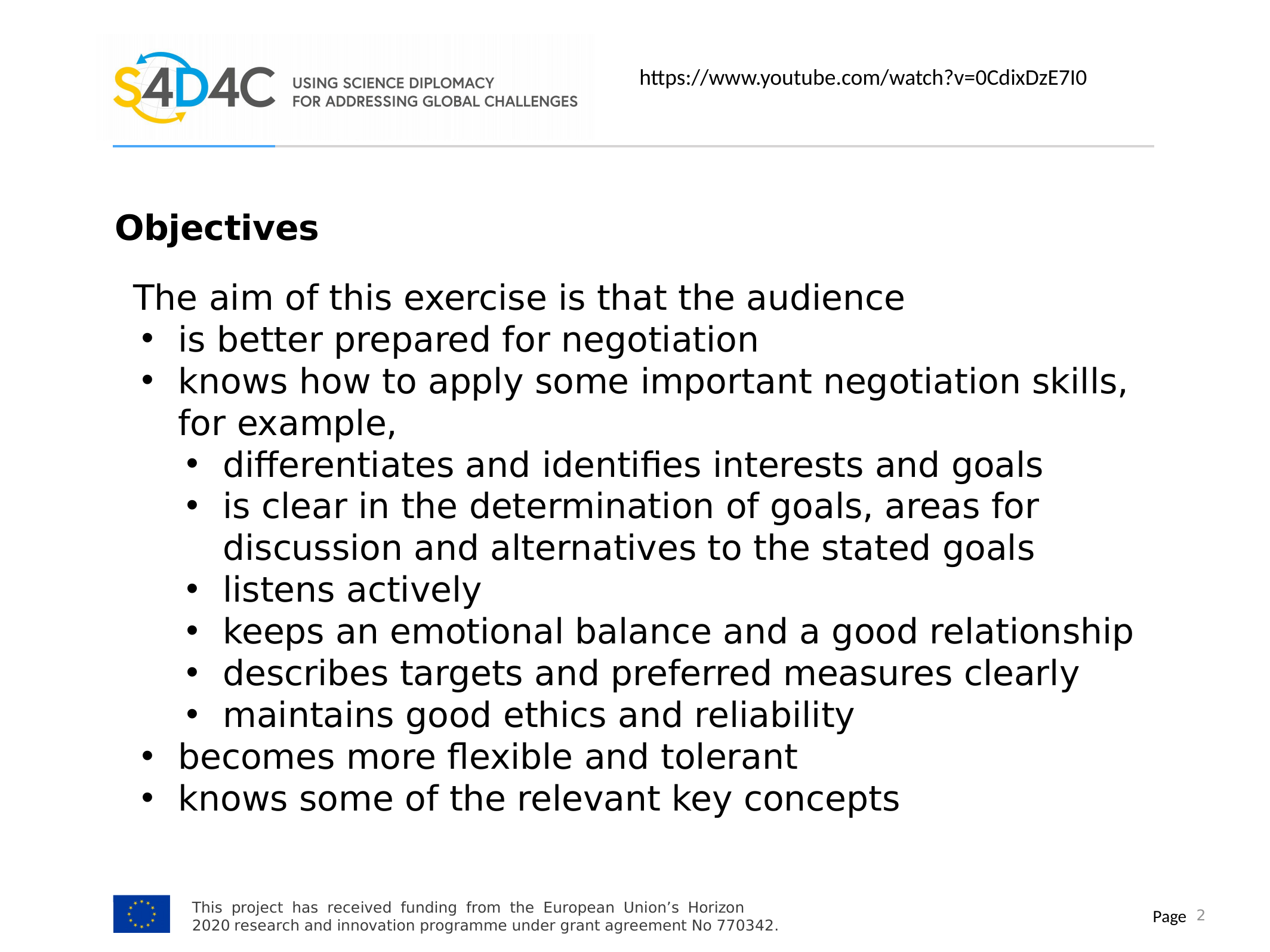

https://www.youtube.com/watch?v=0CdixDzE7I0
Objectives
The aim of this exercise is that the audience
is better prepared for negotiation
knows how to apply some important negotiation skills, for example,
differentiates and identifies interests and goals
is clear in the determination of goals, areas for discussion and alternatives to the stated goals
listens actively
keeps an emotional balance and a good relationship
describes targets and preferred measures clearly
maintains good ethics and reliability
becomes more flexible and tolerant
knows some of the relevant key concepts
This  project  has  received  funding  from  the  European  Union’s  Horizon  2020 research and innovation programme under grant agreement No 770342.
2